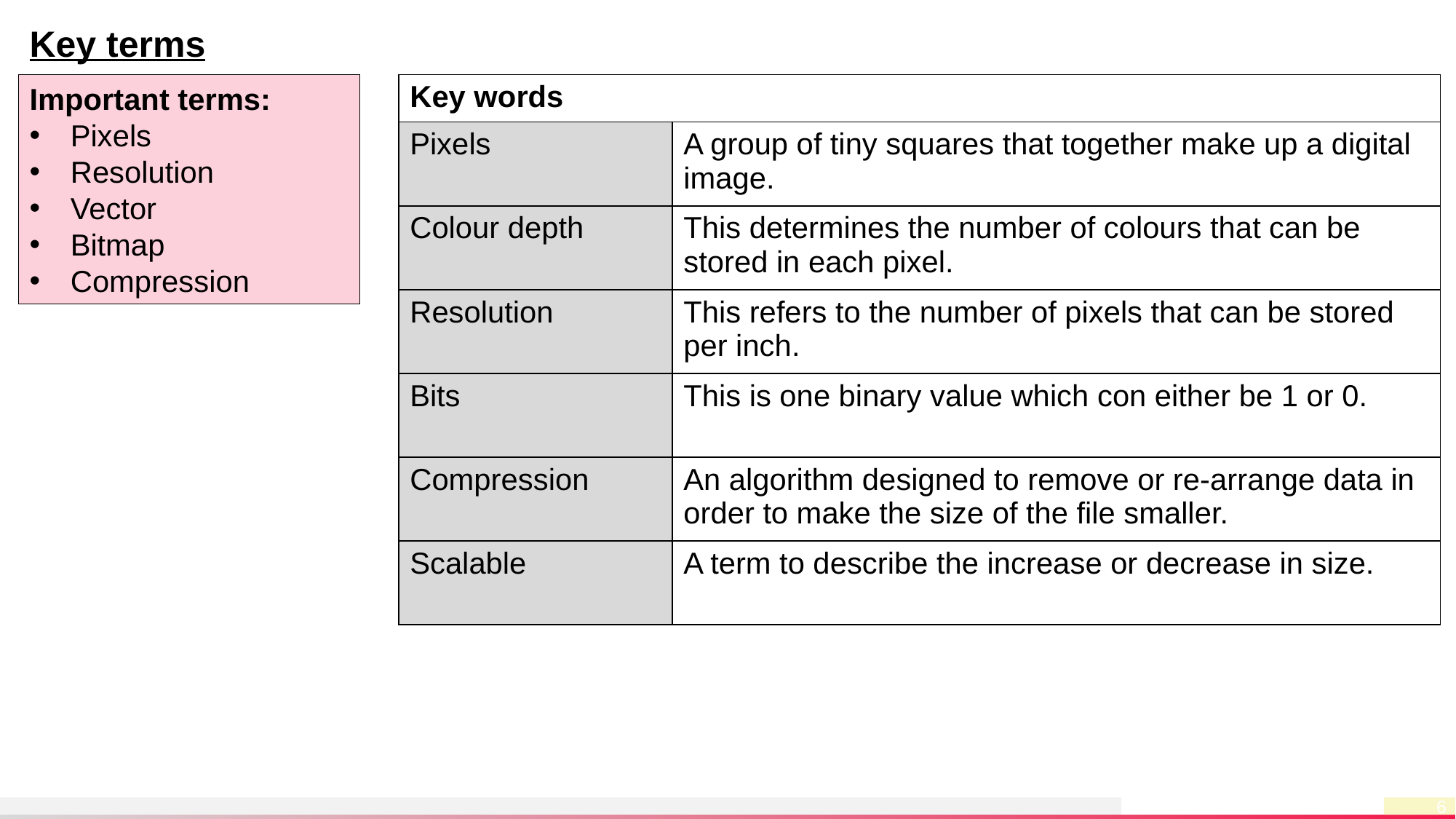

Key terms
Important terms:
Pixels
Resolution
Vector
Bitmap
Compression
| Key words |  |
| --- | --- |
| Pixels | A group of tiny squares that together make up a digital image. |
| Colour depth | This determines the number of colours that can be stored in each pixel. |
| Resolution | This refers to the number of pixels that can be stored per inch. |
| Bits | This is one binary value which con either be 1 or 0. |
| Compression | An algorithm designed to remove or re-arrange data in order to make the size of the file smaller. |
| Scalable | A term to describe the increase or decrease in size. |
6